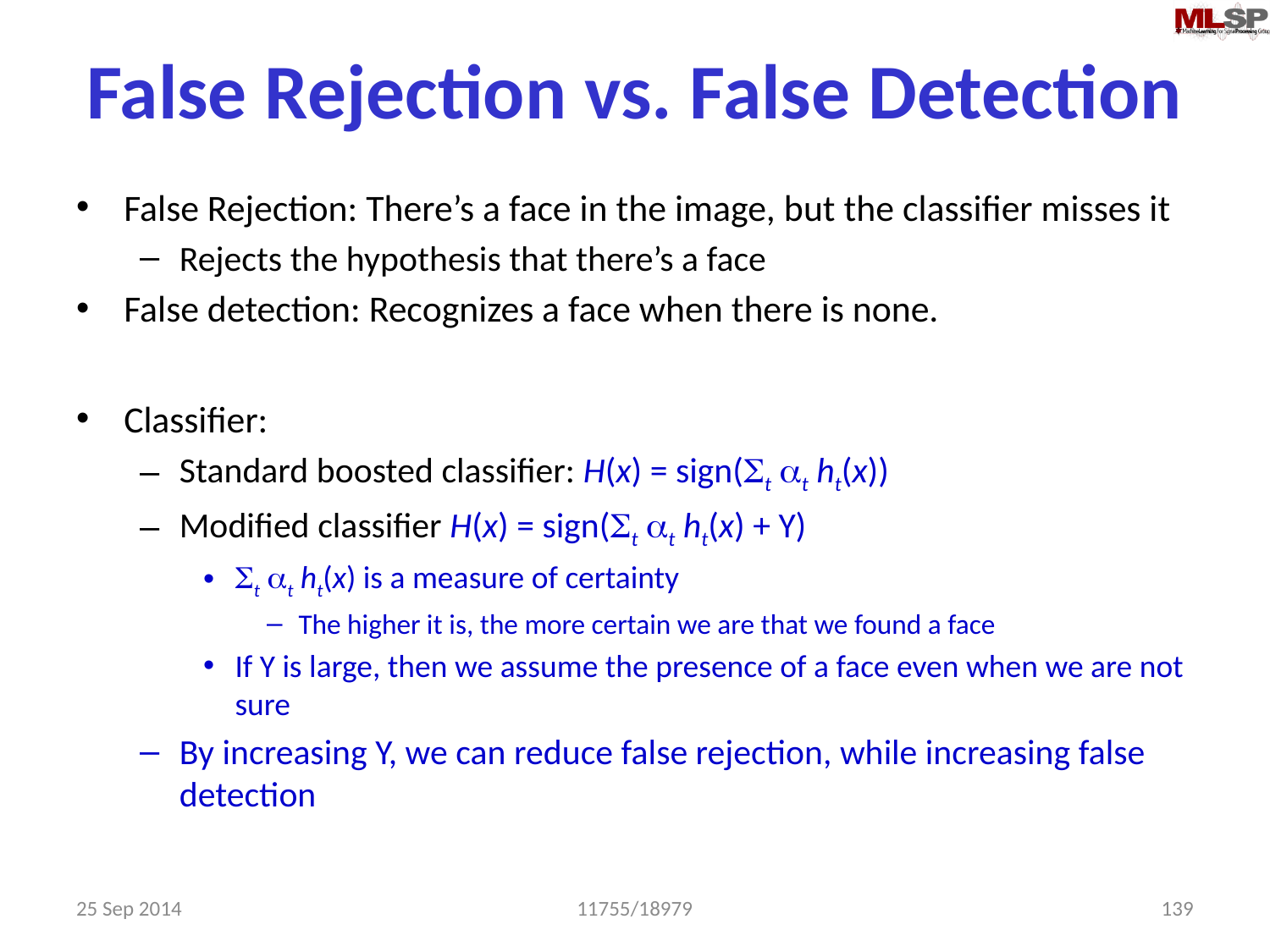

# False Rejection vs. False Detection
False Rejection: There’s a face in the image, but the classifier misses it
Rejects the hypothesis that there’s a face
False detection: Recognizes a face when there is none.

Classifier:
Standard boosted classifier: H(x) = sign(Σt αt ht(x))
Modified classifier H(x) = sign(Σt αt ht(x) + Y)
Σt αt ht(x) is a measure of certainty
The higher it is, the more certain we are that we found a face
If Y is large, then we assume the presence of a face even when we are not sure
By increasing Y, we can reduce false rejection, while increasing false detection

25 Sep 2014
11755/18979
139